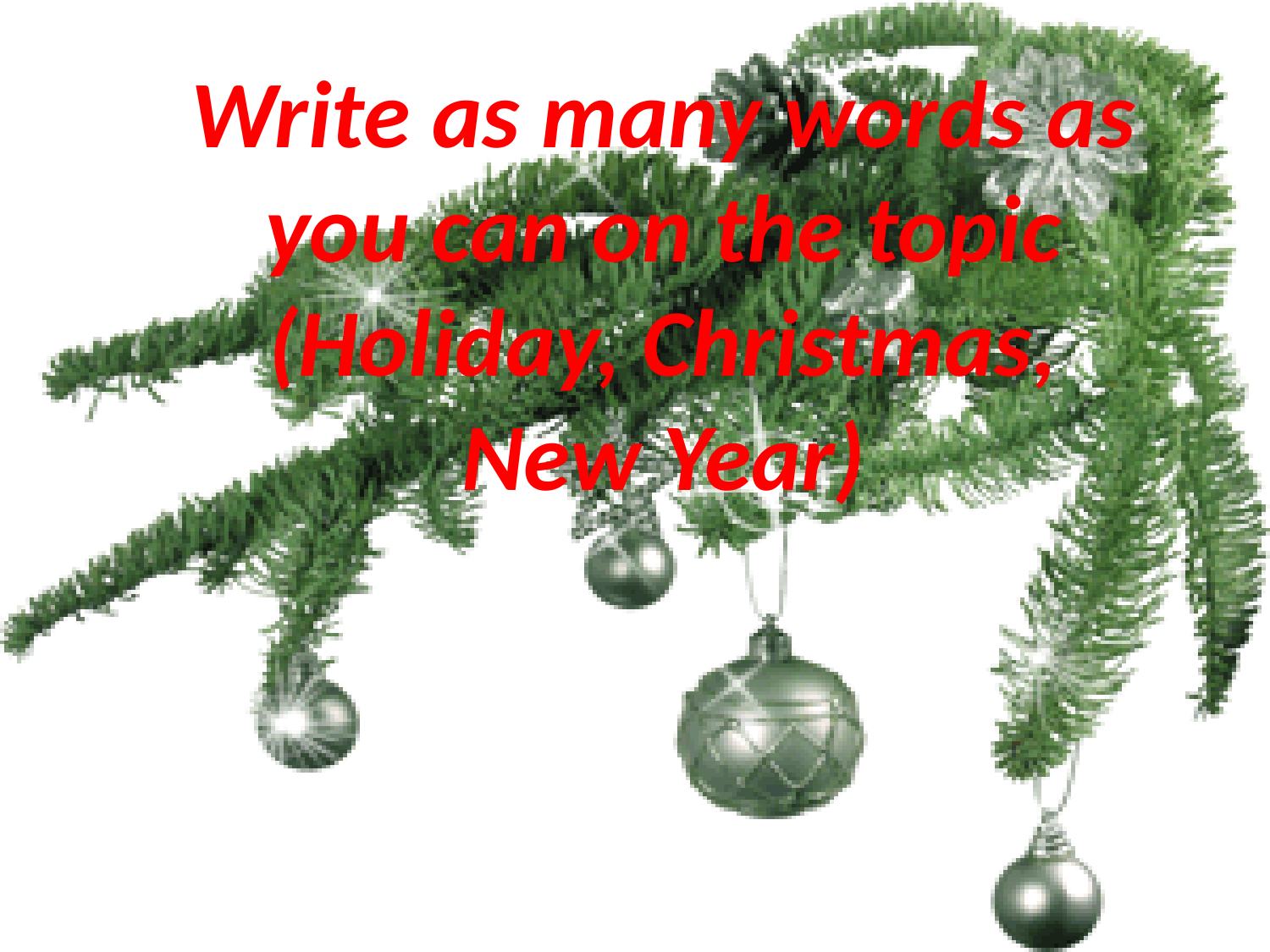

Write as many words as you can on the topic (Holiday, Christmas, New Year)